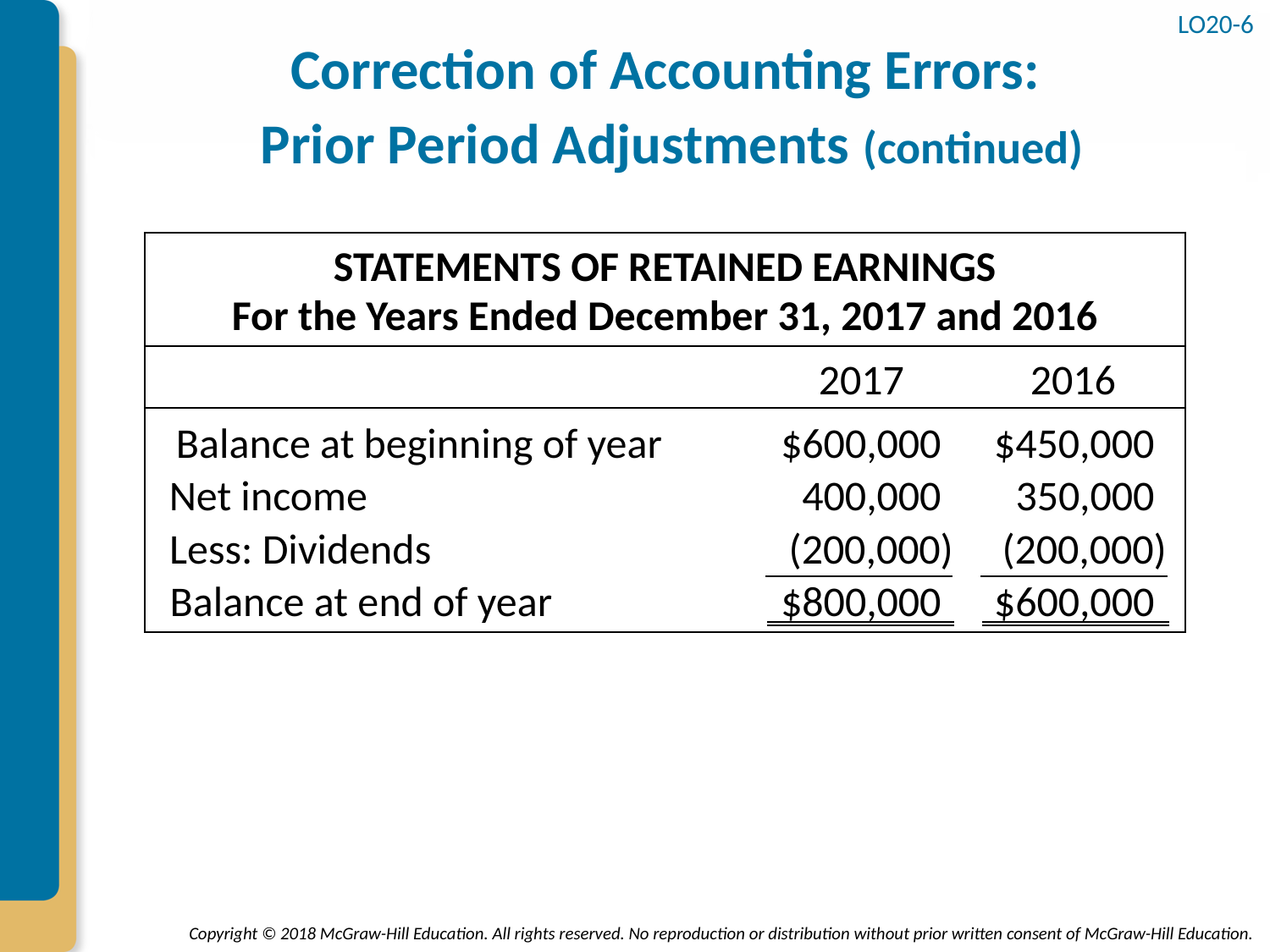

LO20-6
# Correction of Accounting Errors: Prior Period Adjustments (continued)

STATEMENTS OF RETAINED EARNINGS
For the Years Ended December 31, 2017 and 2016
2017
2016
Balance at beginning of year
$600,000
$450,000
Net income
400,000
350,000
Less: Dividends
(200,000)
(200,000)
Balance at end of year
$800,000
$600,000